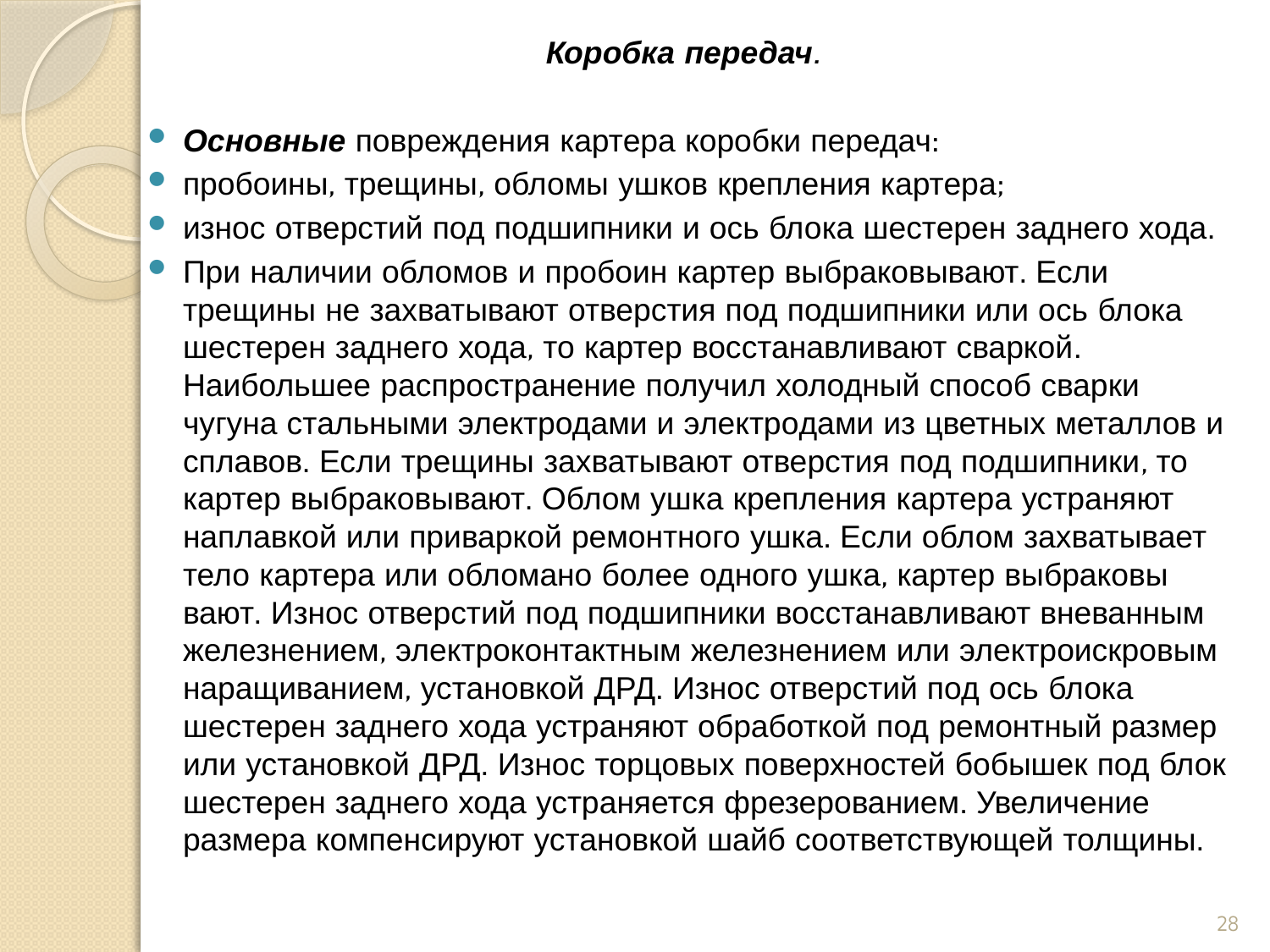

Коробка передач.

Основные повреждения картера коробки передач:
пробоины, трещины, обломы ушков крепления картера;
износ отверстий под подшипники и ось блока шестерен заднего хода.
При наличии обломов и пробоин картер выбраковывают. Если трещины не захватывают отверстия под подшипники или ось блока шестерен заднего хода, то картер восстанавли­вают сваркой. Наибольшее распространение получил холод­ный способ сварки чугуна стальными электродами и электро­дами из цветных металлов и сплавов. Если трещины захваты­вают отверстия под подшипники, то картер выбраковывают. Облом ушка крепления картера устраняют наплавкой или приваркой ремонтного ушка. Если облом захватывает тело картера или обломано более одного ушка, картер выбраковы­вают. Износ отверстий под подшипники восстанавливают вневанным железнением, электроконтактным железнением или электроискровым наращиванием, установкой ДРД. Износ отверстий под ось блока шестерен заднего хода устраняют обработкой под ремонтный размер или установкой ДРД. Износ торцовых поверхностей бобышек под блок шестерен заднего хода устраняется фрезерованием. Увеличение размера компенсируют установкой шайб соответствующей толщины.
28